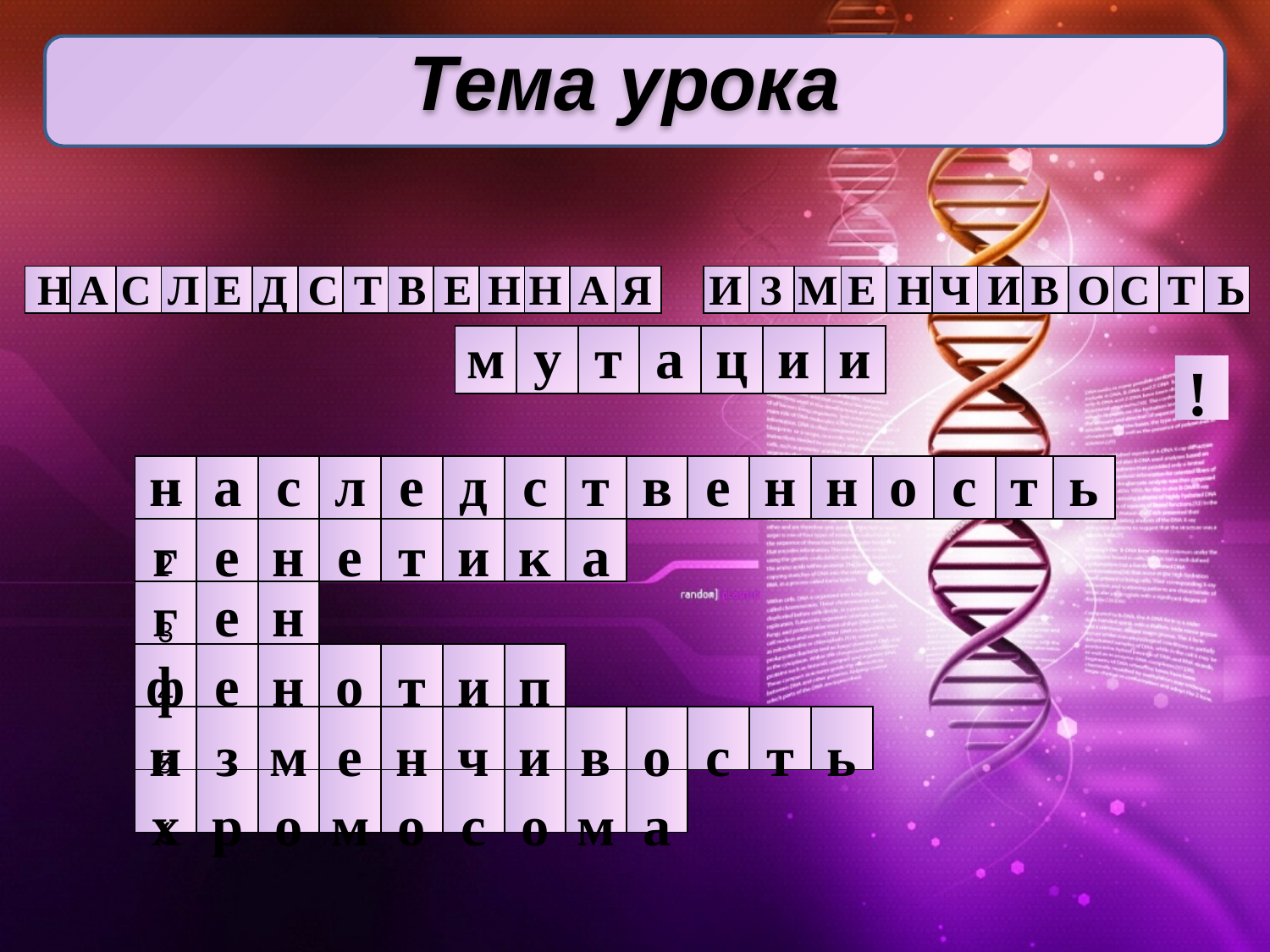

Тема урока

Н
А
С
Л
Е
Д
С
Т
В
Е
Н
Н
А
Я
И
З
М
Е
Н
Ч
И
В
О
С
Т
Ь
|  |  |  |  |  |  |  |  |  |  |  |  |  |  |  |  |  |  |  |  |  |  |  |  |  |  |  |
| --- | --- | --- | --- | --- | --- | --- | --- | --- | --- | --- | --- | --- | --- | --- | --- | --- | --- | --- | --- | --- | --- | --- | --- | --- | --- | --- |
| м | у | т | а | ц | и | и |
| --- | --- | --- | --- | --- | --- | --- |
!
|  |
| --- |
|  |  |  |  |  |  |  |  |  |  |  |  |  |  |  |  |
| --- | --- | --- | --- | --- | --- | --- | --- | --- | --- | --- | --- | --- | --- | --- | --- |
|  |  |  |  |  |  |  |  |  |  |  |  |  |  |  |  |
|  |  |  |  |  |  |  |  |  |  |  |  |  |  |  |  |
|  |  |  |  |  |  |  |  |  |  |  |  |  |  |  |  |
|  |  |  |  |  |  |  |  |  |  |  |  |  |  |  |  |
|  |  |  |  |  |  |  |  |  |  |  |  |  |  |  |  |
| н | а | с | л | е | д | с | т | в | е | н | н | о | с | т | ь |
| --- | --- | --- | --- | --- | --- | --- | --- | --- | --- | --- | --- | --- | --- | --- | --- |
1
| г | е | н | е | т | и | к | а |  |  |  |  |  |  |  |  |
| --- | --- | --- | --- | --- | --- | --- | --- | --- | --- | --- | --- | --- | --- | --- | --- |
2
| г | е | н |  |  |  |  |  |  |  |  |  |  |  |  |  |
| --- | --- | --- | --- | --- | --- | --- | --- | --- | --- | --- | --- | --- | --- | --- | --- |
3
| ф | е | н | о | т | и | п |  |  |  |  |  |  |  |  |  |
| --- | --- | --- | --- | --- | --- | --- | --- | --- | --- | --- | --- | --- | --- | --- | --- |
4
| и | з | м | е | н | ч | и | в | о | с | т | ь |  |  |  |  |
| --- | --- | --- | --- | --- | --- | --- | --- | --- | --- | --- | --- | --- | --- | --- | --- |
5
| х | р | о | м | о | с | о | м | а |  |  |  |  |  |  |  |
| --- | --- | --- | --- | --- | --- | --- | --- | --- | --- | --- | --- | --- | --- | --- | --- |
6